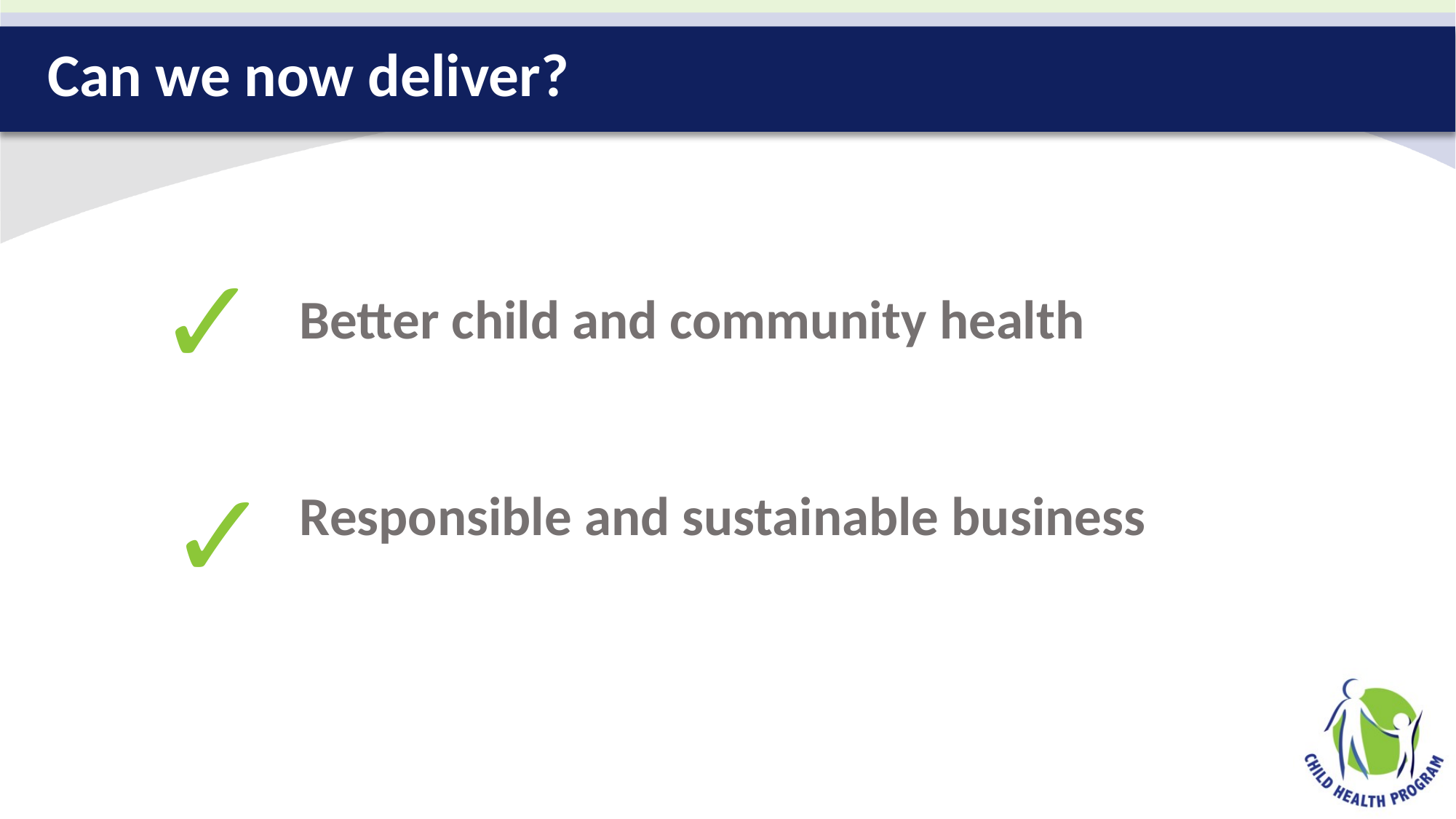

# Can we now deliver?
✓
Better child and community health

Responsible and sustainable business

✓